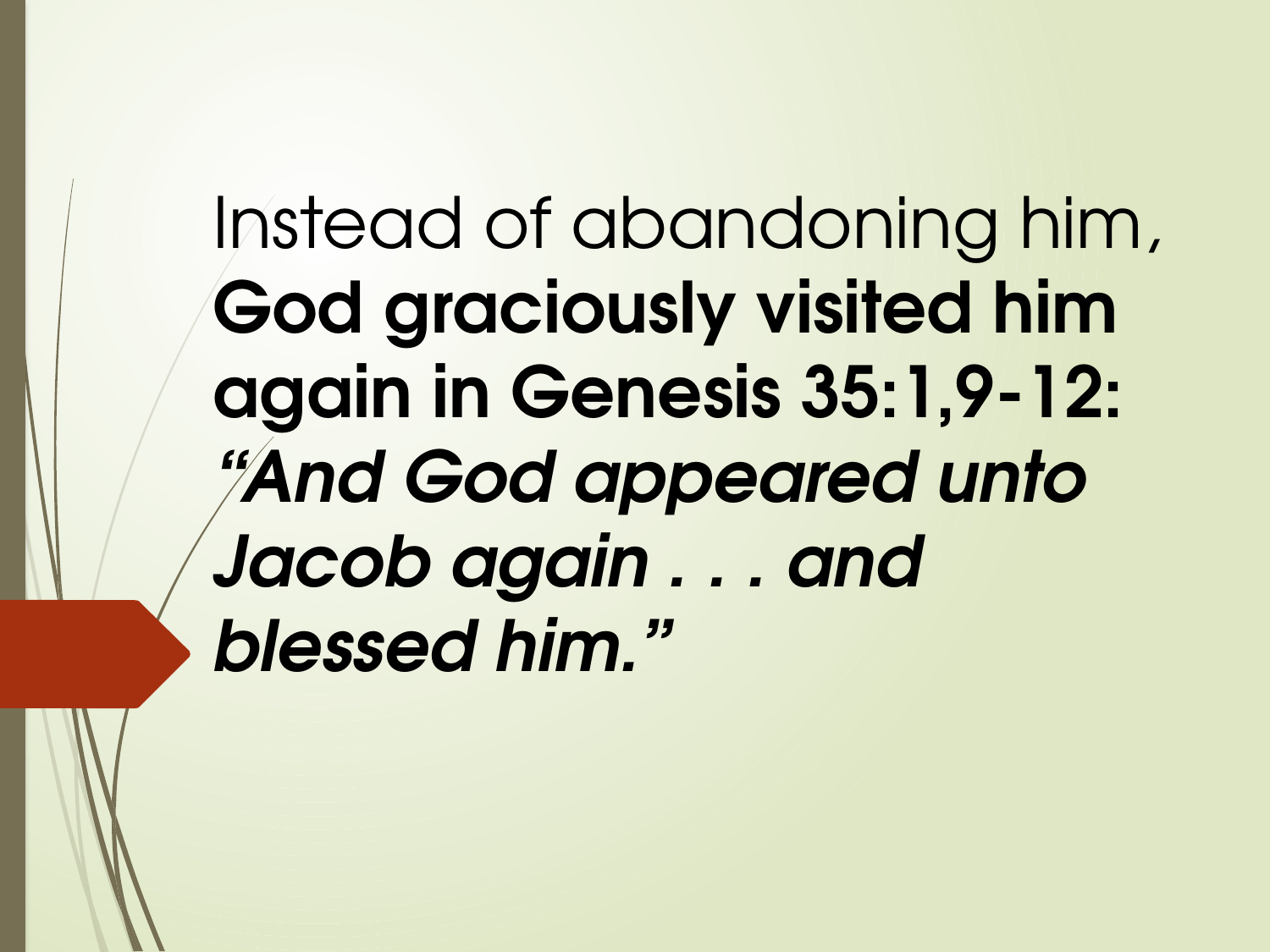

Instead of abandoning him, God graciously visited him again in Genesis 35:1,9-12:  “And God appeared unto Jacob again . . . and blessed him.”